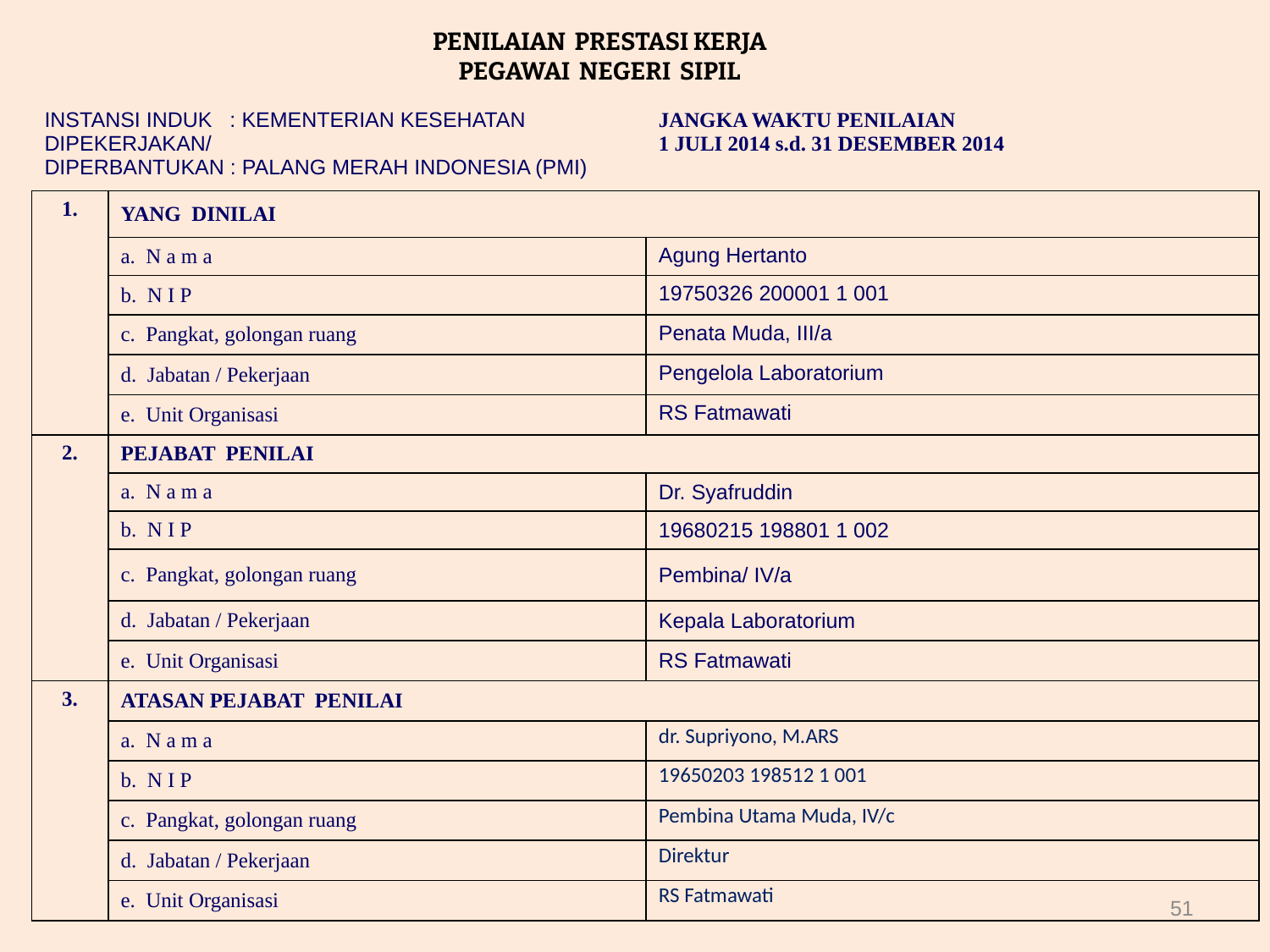

PENILAIAN  PRESTASI KERJA
PEGAWAI  NEGERI  SIPIL
| INSTANSI INDUK : KEMENTERIAN KESEHATAN DIPEKERJAKAN/ DIPERBANTUKAN : PALANG MERAH INDONESIA (PMI) |  | JANGKA WAKTU PENILAIAN 1 JULI 2014 s.d. 31 DESEMBER 2014 |
| --- | --- | --- |
| 1. | YANG DINILAI |  |
|  | a. N a m a | Agung Hertanto |
|  | b. N I P | 19750326 200001 1 001 |
|  | c. Pangkat, golongan ruang | Penata Muda, III/a |
|  | d. Jabatan / Pekerjaan | Pengelola Laboratorium |
|  | e. Unit Organisasi | RS Fatmawati |
| 2. | PEJABAT PENILAI |  |
|  | a. N a m a | Dr. Syafruddin |
|  | b. N I P | 19680215 198801 1 002 |
|  | c. Pangkat, golongan ruang | Pembina/ IV/a |
|  | d. Jabatan / Pekerjaan | Kepala Laboratorium |
|  | e. Unit Organisasi | RS Fatmawati |
| 3. | ATASAN PEJABAT PENILAI |  |
|  | a. N a m a | dr. Supriyono, M.ARS |
|  | b. N I P | 19650203 198512 1 001 |
|  | c. Pangkat, golongan ruang | Pembina Utama Muda, IV/c |
|  | d. Jabatan / Pekerjaan | Direktur |
|  | e. Unit Organisasi | RS Fatmawati |
51